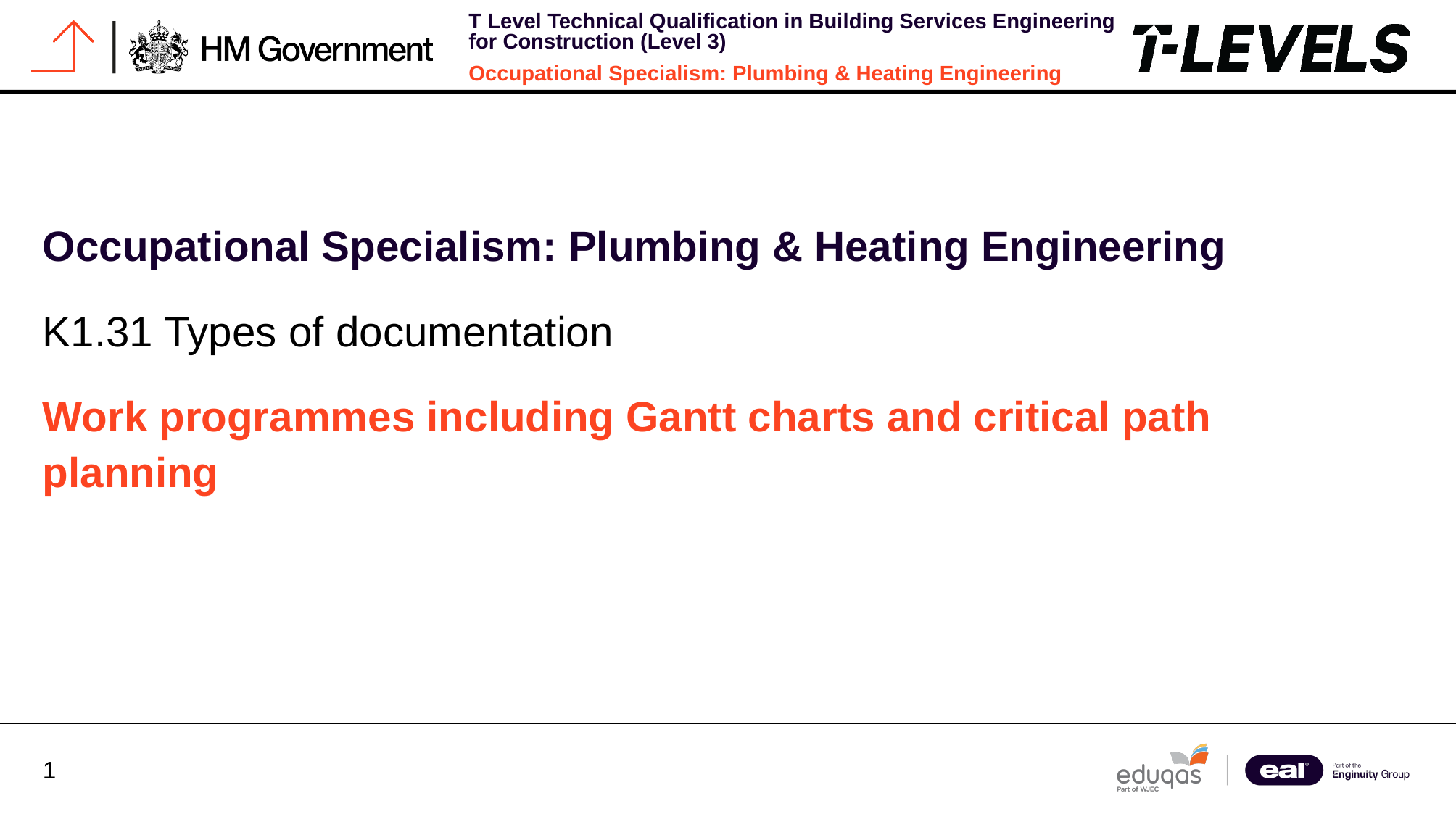

Occupational Specialism: Plumbing & Heating Engineering
K1.31 Types of documentation
Work programmes including Gantt charts and critical path planning